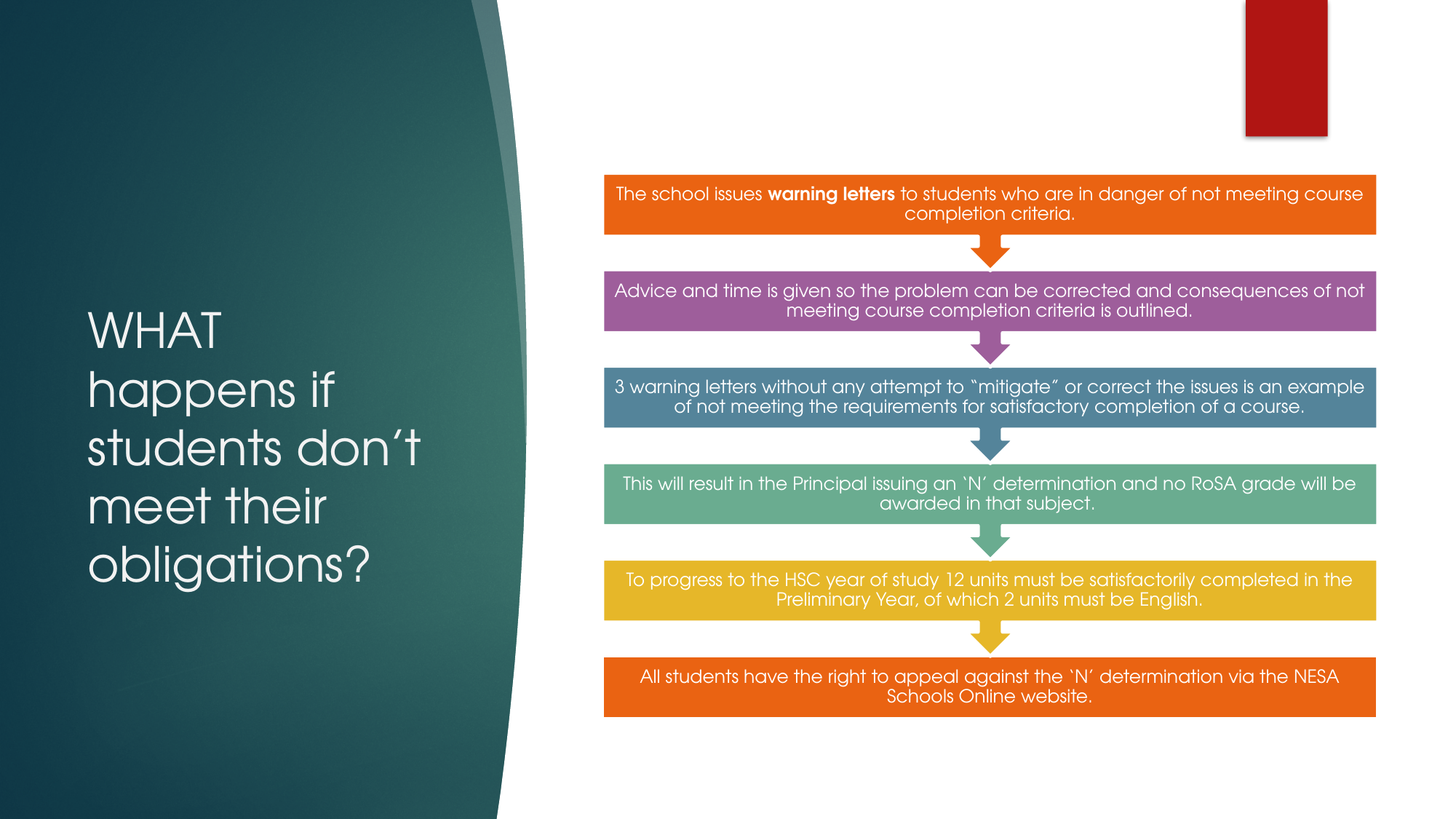

# WHAT happens if students don’t meet their obligations?
All students have the right to appeal against the ‘N’ determination via the NESA Schools Online website.
To progress to the HSC year of study 12 units must be satisfactorily completed in the Preliminary Year, of which 2 units must be English.
This will result in the Principal issuing an ‘N’ determination and no RoSA grade will be awarded in that subject.
3 warning letters without any attempt to “mitigate” or correct the issues is an example of not meeting the requirements for satisfactory completion of a course.
Advice and time is given so the problem can be corrected and consequences of not meeting course completion criteria is outlined.
The school issues warning letters to students who are in danger of not meeting course completion criteria.